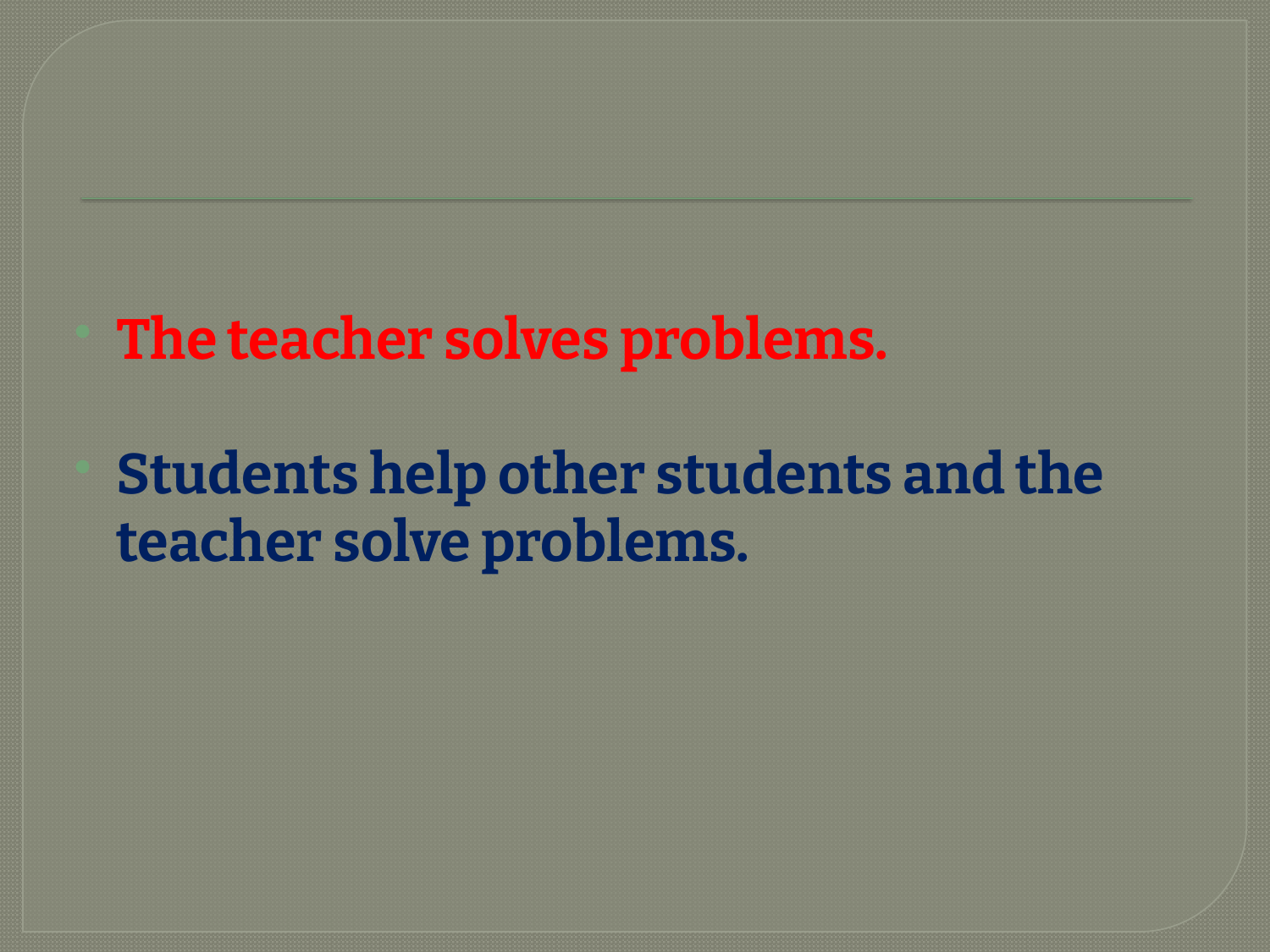

#

The teacher solves problems.

Students help other students and the teacher solve problems.